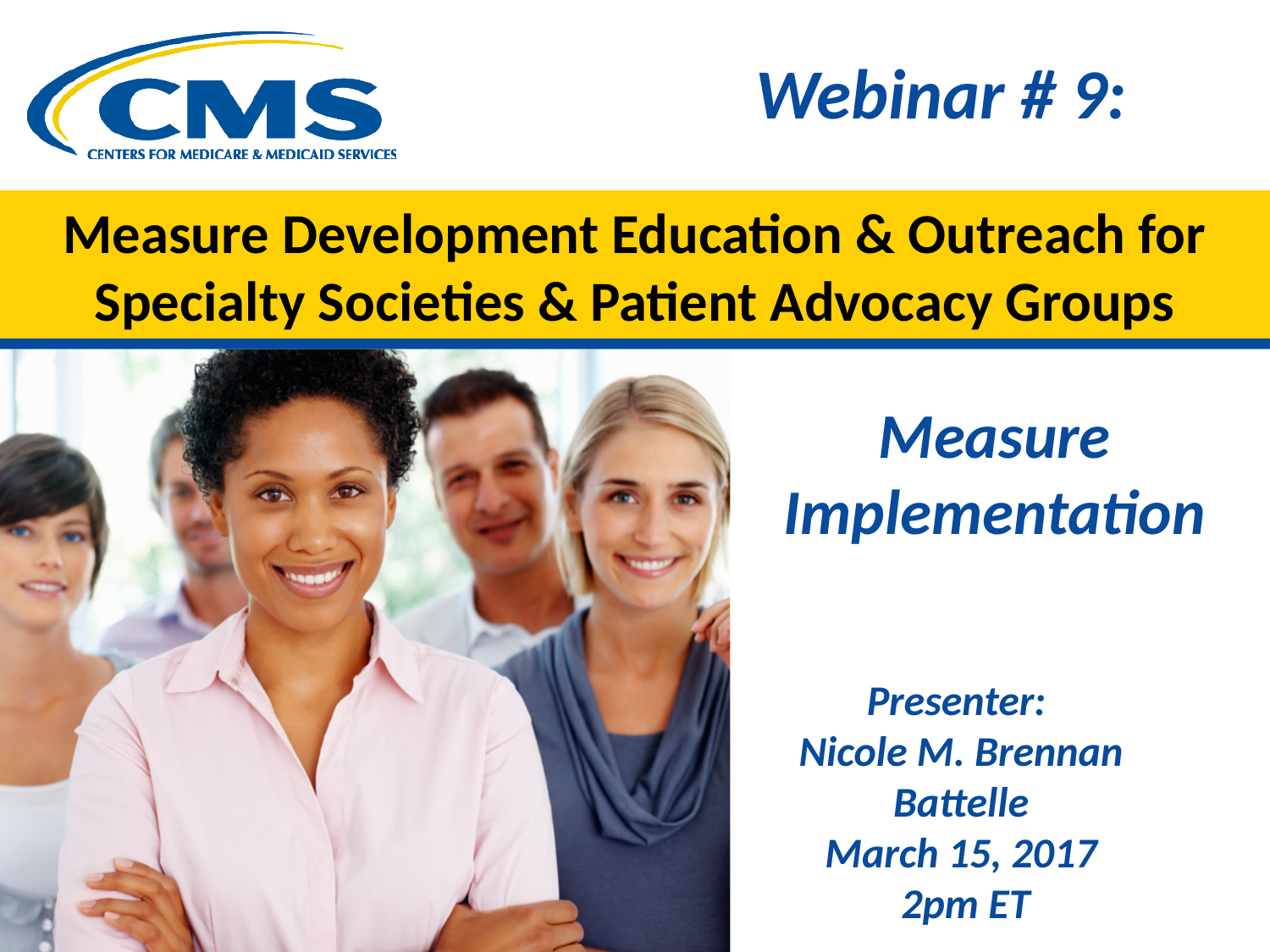

Webinar # 9:
# Measure Development Education & Outreach for Specialty Societies & Patient Advocacy Groups
Measure Implementation
Presenter:
Nicole M. Brennan
Battelle
March 15, 2017
 2pm ET